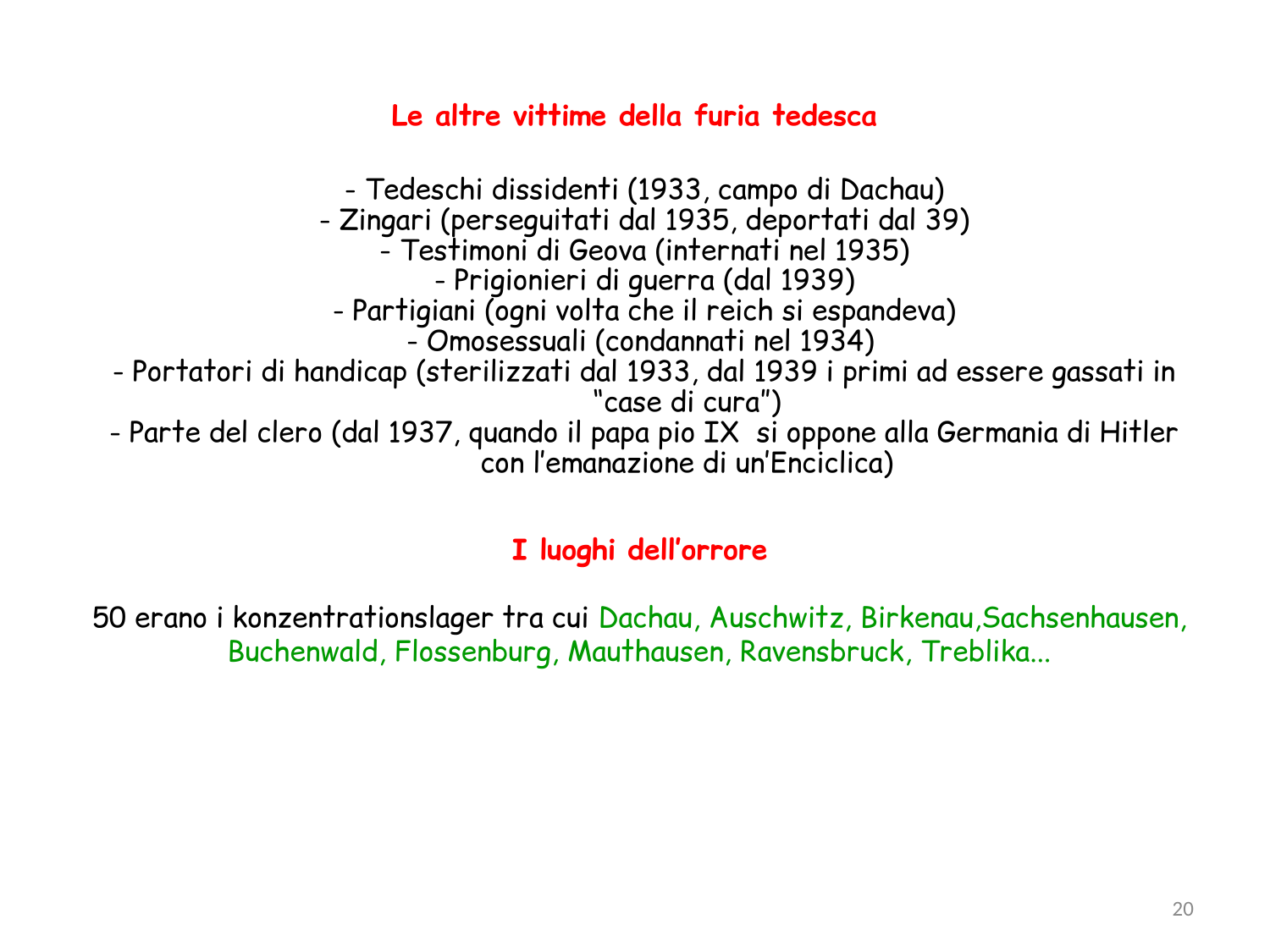

# Le altre vittime della furia tedesca
- Tedeschi dissidenti (1933, campo di Dachau)
- Zingari (perseguitati dal 1935, deportati dal 39)
- Testimoni di Geova (internati nel 1935)
- Prigionieri di guerra (dal 1939)
- Partigiani (ogni volta che il reich si espandeva)
- Omosessuali (condannati nel 1934)
- Portatori di handicap (sterilizzati dal 1933, dal 1939 i primi ad essere gassati in “case di cura”)
- Parte del clero (dal 1937, quando il papa pio IX  si oppone alla Germania di Hitler con l’emanazione di un’Enciclica)
I luoghi dell’orrore

50 erano i konzentrationslager tra cui Dachau, Auschwitz, Birkenau,Sachsenhausen, Buchenwald, Flossenburg, Mauthausen, Ravensbruck, Treblika...

20